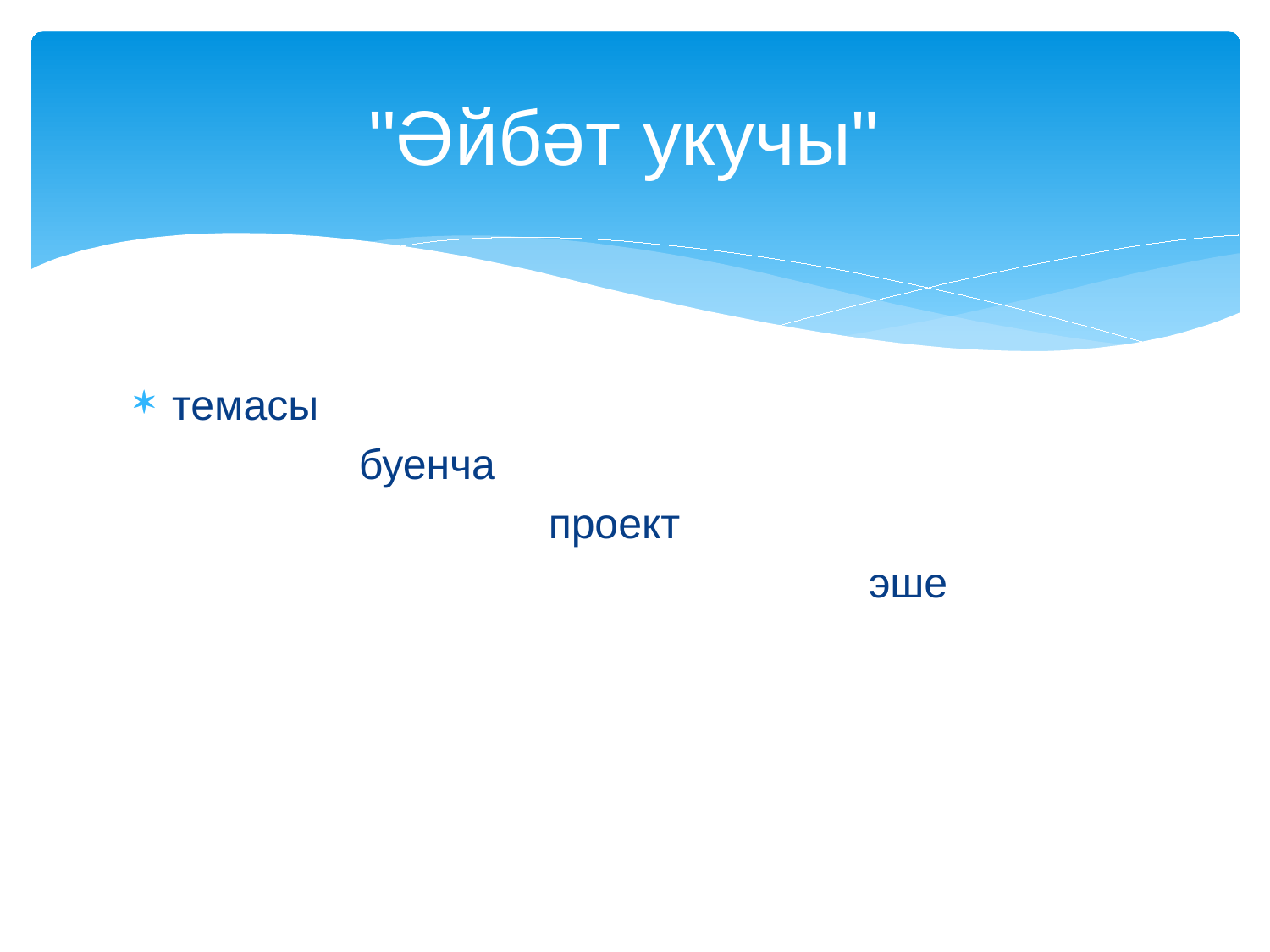

# "Әйбәт укучы"
темасы
                   буенча
                                   проект
                                                              эше